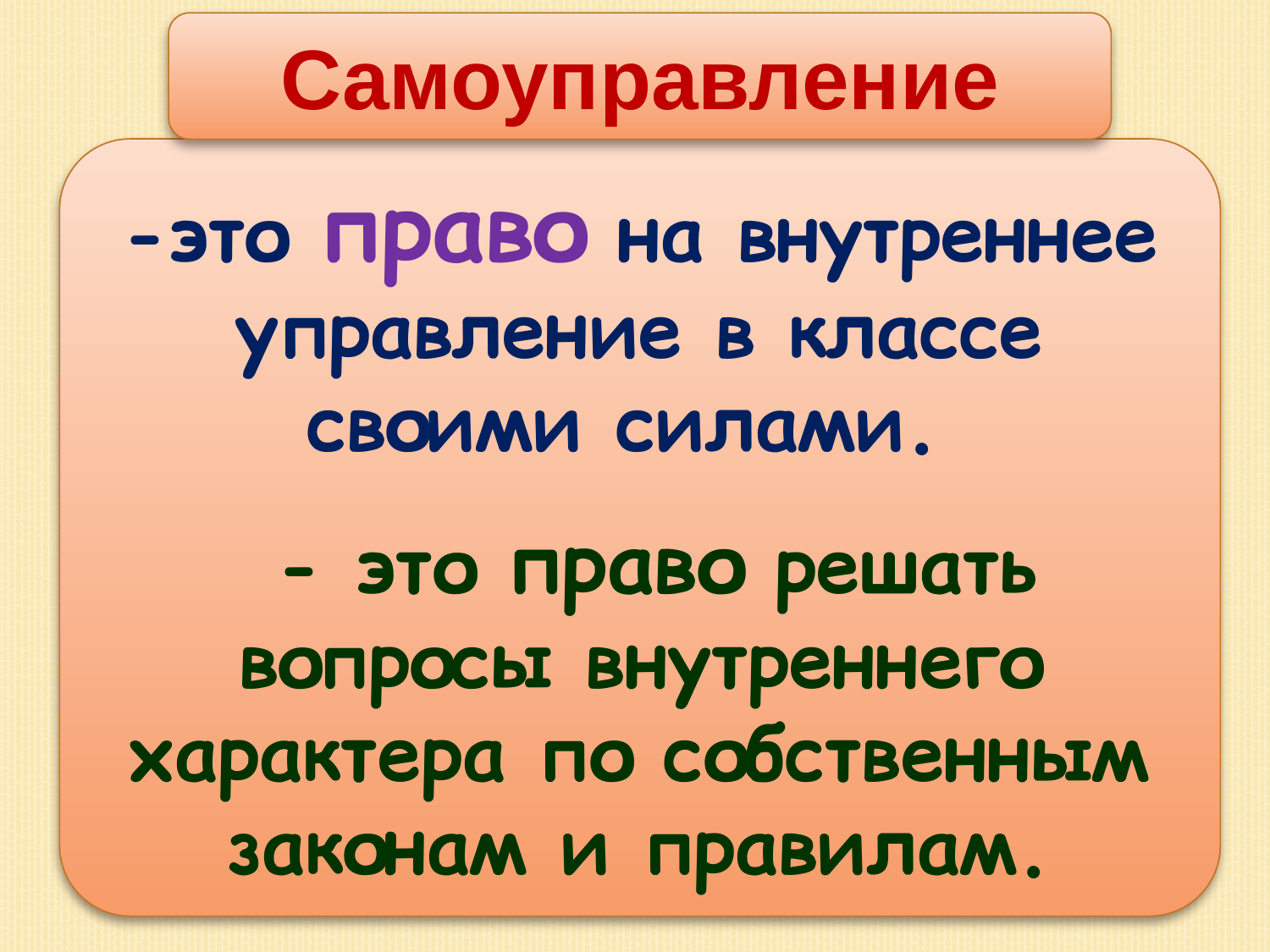

Самоуправление
-это право на внутреннее управление в классе своими силами.
 - это право решать вопросы внутреннего характера по собственным законам и правилам.